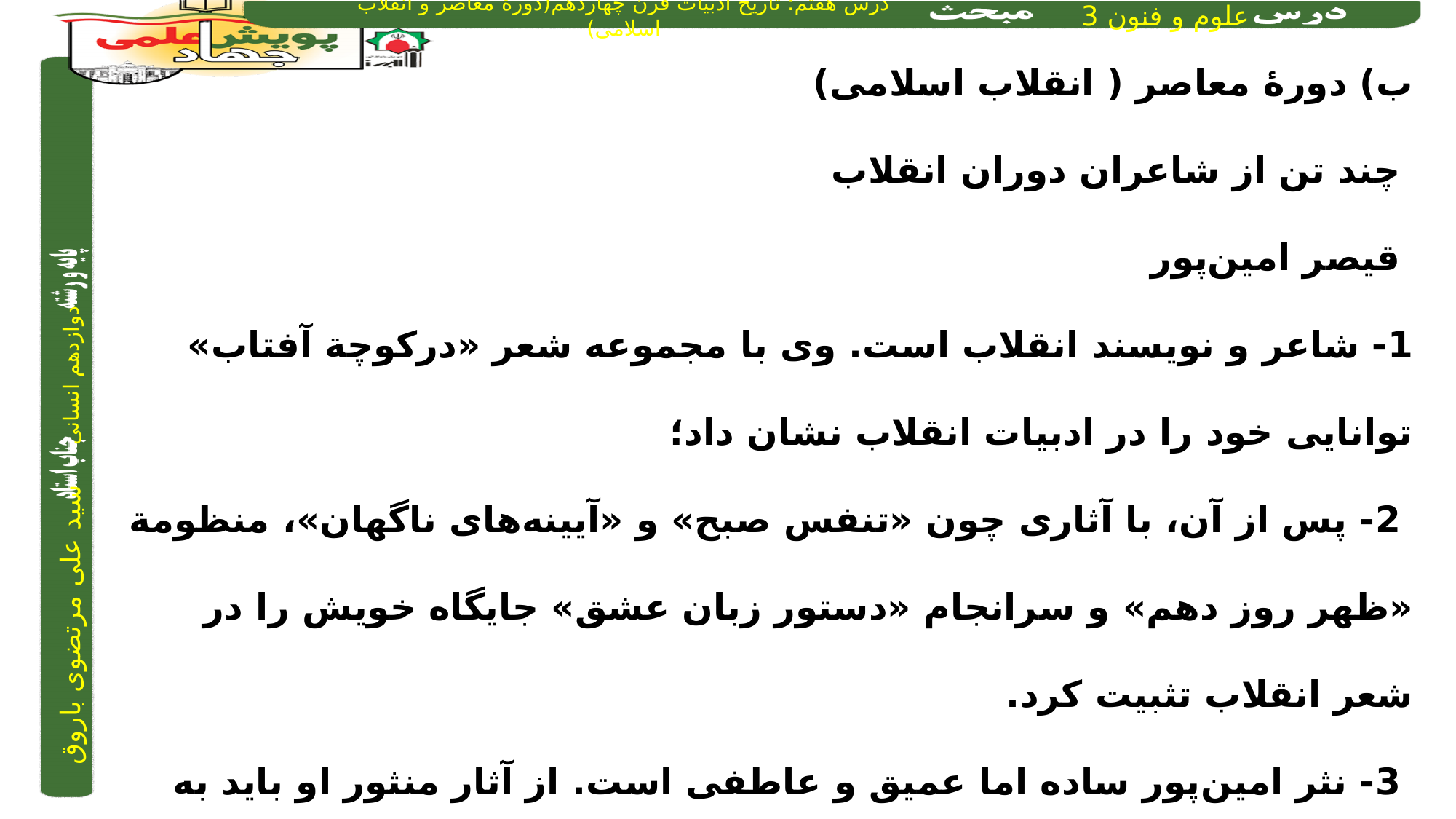

ب) دورۀ معاصر ( انقلاب اسلامی)
 چند تن از شاعران دوران انقلاب
 قیصر امین‌پور
1- شاعر و نویسند انقلاب است. وی با مجموعه شعر «درکوچة آفتاب» توانایی خود را در ادبیات انقلاب نشان داد؛
 2- پس از آن، با آثاری چون «تنفس صبح» و «آیینه‌های ناگهان»، منظومة «ظهر روز دهم» و سرانجام «دستور زبان عشق» جایگاه خویش را در شعر انقلاب تثبیت کرد.
 3- نثر امین‌پور ساده اما عمیق و عاطفی است. از آثار منثور او باید به «طوفان در پرانتز»، «بی‌بال پریدن» و «سنت و نوآوری در شعر معاصر» اشاره کرد.